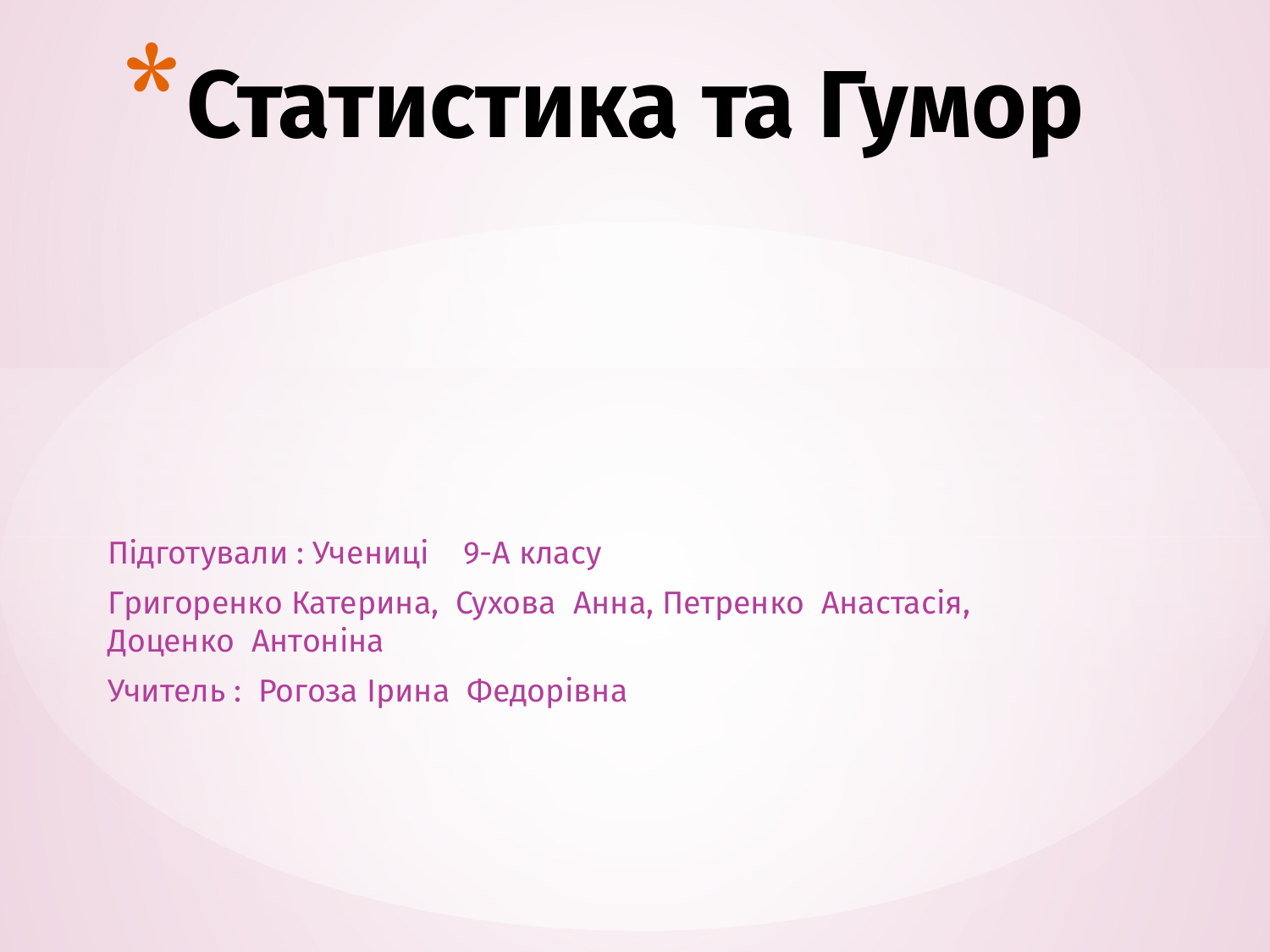

# Статистика та Гумор
Підготували : Учениці    9-А класу
Григоренко Катерина,  Сухова  Анна, Петренко  Анастасія,  Доценко  Антоніна
Учитель :  Рогоза Ірина  Федорівна